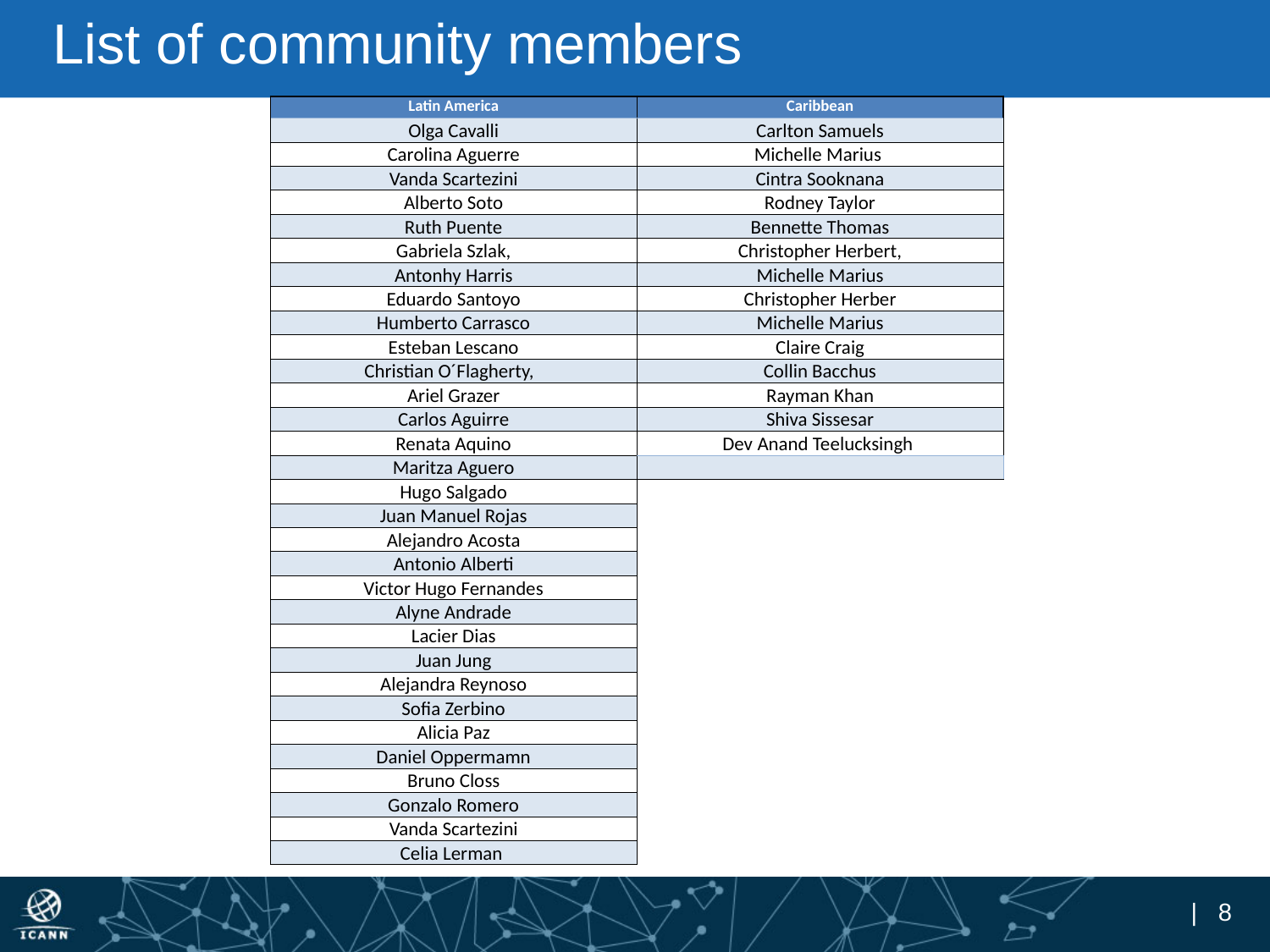

# List of community members
| Latin America | Caribbean |
| --- | --- |
| Olga Cavalli | Carlton Samuels |
| Carolina Aguerre | Michelle Marius |
| Vanda Scartezini | Cintra Sooknana |
| Alberto Soto | Rodney Taylor |
| Ruth Puente | Bennette Thomas |
| Gabriela Szlak, | Christopher Herbert, |
| Antonhy Harris | Michelle Marius |
| Eduardo Santoyo | Christopher Herber |
| Humberto Carrasco | Michelle Marius |
| Esteban Lescano | Claire Craig |
| Christian O´Flagherty, | Collin Bacchus |
| Ariel Grazer | Rayman Khan |
| Carlos Aguirre | Shiva Sissesar |
| Renata Aquino | Dev Anand Teelucksingh |
| Maritza Aguero |  |
| Hugo Salgado |  |
| Juan Manuel Rojas |  |
| Alejandro Acosta |  |
| Antonio Alberti |  |
| Victor Hugo Fernandes |  |
| Alyne Andrade |  |
| Lacier Dias |  |
| Juan Jung |  |
| Alejandra Reynoso |  |
| Sofia Zerbino |  |
| Alicia Paz |  |
| Daniel Oppermamn |  |
| Bruno Closs |  |
| Gonzalo Romero |  |
| Vanda Scartezini |  |
| Celia Lerman |  |